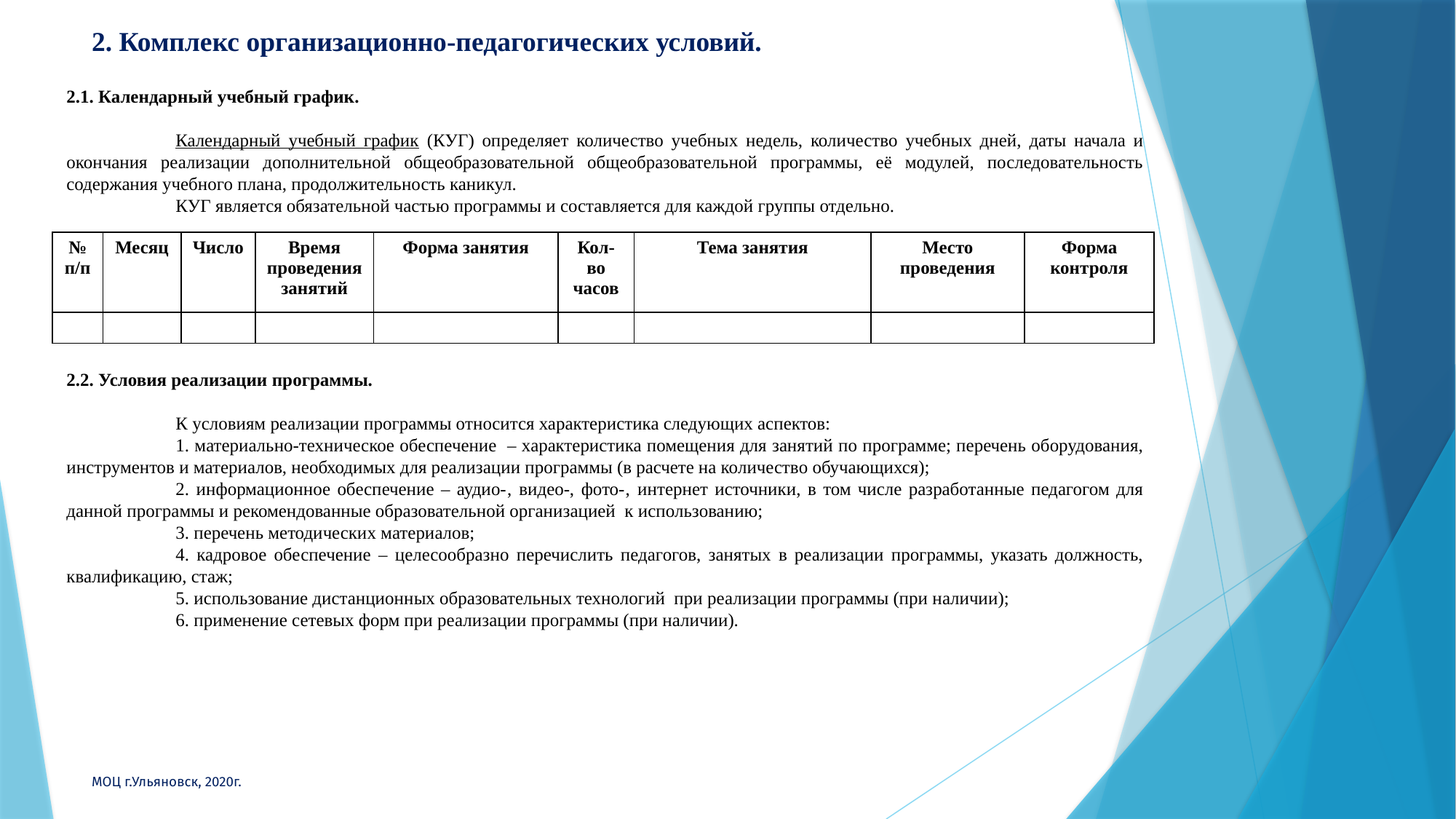

# 2. Комплекс организационно-педагогических условий.
2.1. Календарный учебный график.

	Календарный учебный график (КУГ) определяет количество учебных недель, количество учебных дней, даты начала и окончания реализации дополнительной общеобразовательной общеобразовательной программы, её модулей, последовательность содержания учебного плана, продолжительность каникул.
	КУГ является обязательной частью программы и составляется для каждой группы отдельно.

2.2. Условия реализации программы.

	К условиям реализации программы относится характеристика следующих аспектов:
	1. материально-техническое обеспечение  – характеристика помещения для занятий по программе; перечень оборудования, инструментов и материалов, необходимых для реализации программы (в расчете на количество обучающихся);
	2. информационное обеспечение – аудио-‚ видео-, фото-‚ интернет источники, в том числе разработанные педагогом для данной программы и рекомендованные образовательной организацией  к использованию;
	3. перечень методических материалов;
	4. кадровое обеспечение – целесообразно перечислить педагогов, занятых в реализации программы, указать должность, квалификацию, стаж;
	5. использование дистанционных образовательных технологий  при реализации программы (при наличии);
	6. применение сетевых форм при реализации программы (при наличии).

| № п/п | Месяц | Число | Время проведения занятий | Форма занятия | Кол-во часов | Тема занятия | Место проведения | Форма контроля |
| --- | --- | --- | --- | --- | --- | --- | --- | --- |
|  |  |  |  |  |  |  |  |  |
МОЦ г.Ульяновск, 2020г.